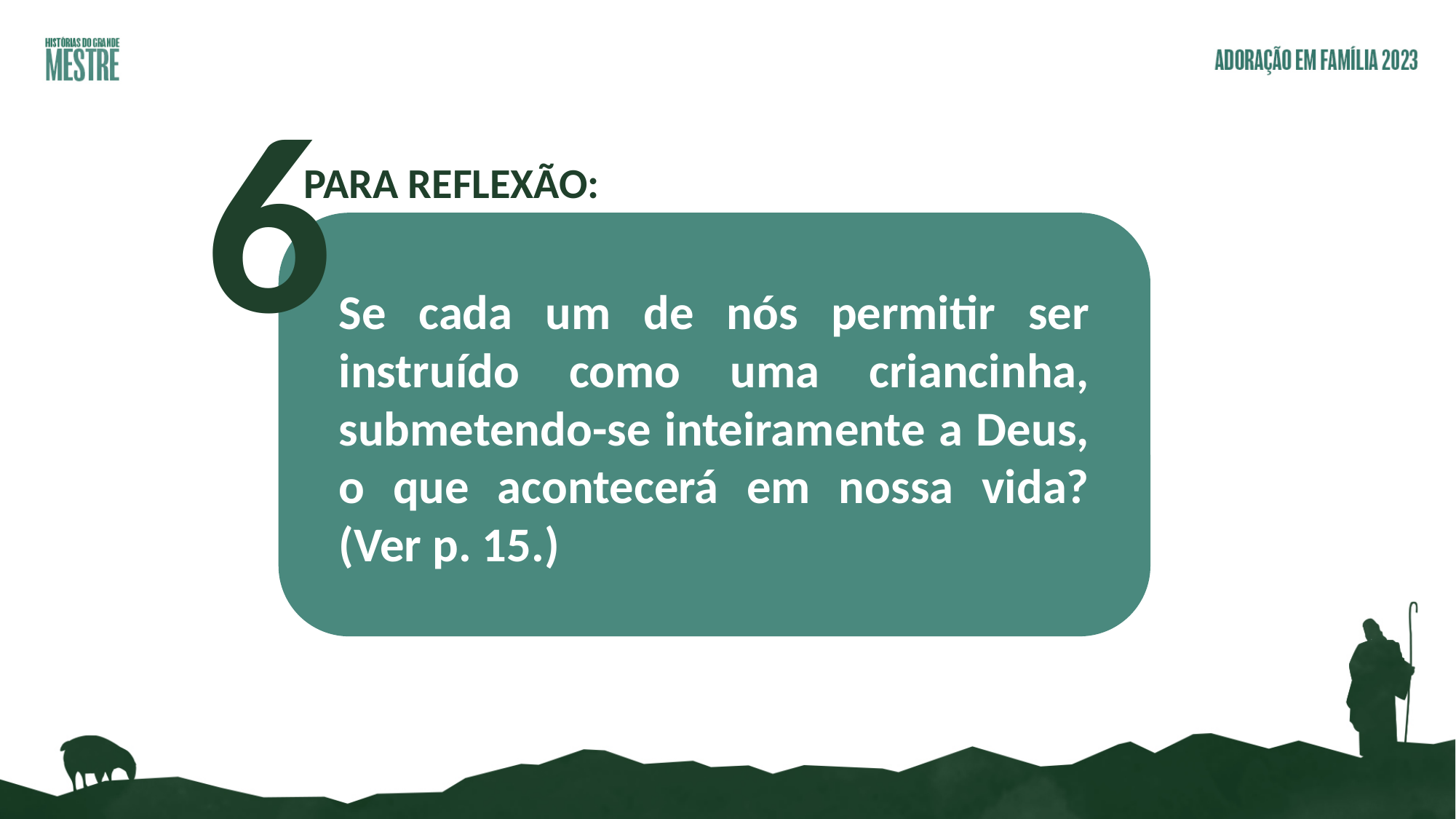

6
PARA REFLEXÃO:

Se cada um de nós permitir ser instruído como uma criancinha, submetendo-se inteiramente a Deus, o que acontecerá em nossa vida? (Ver p. 15.)